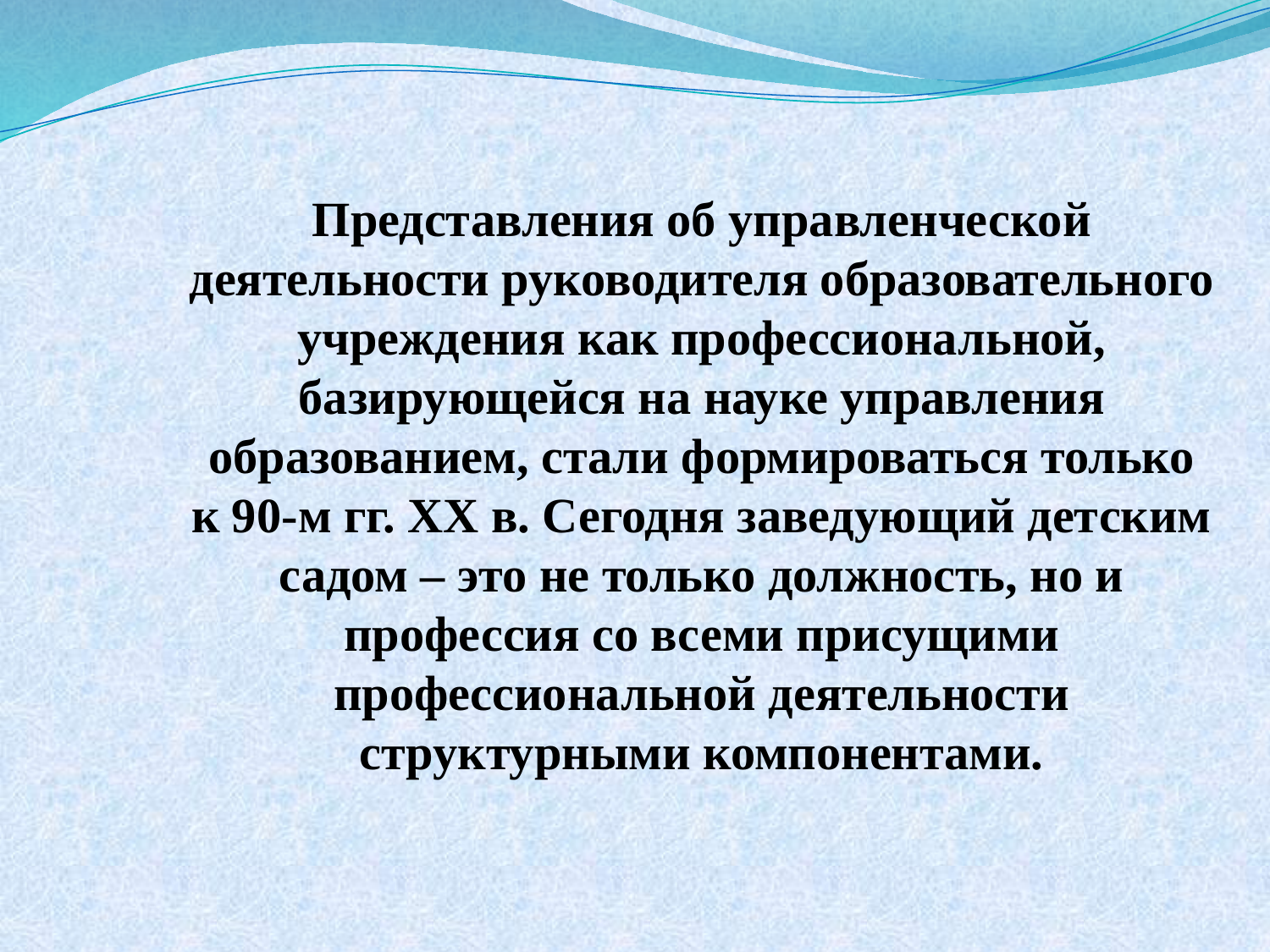

# Представления об управленческой деятельности руководителя образовательного учреждения как профессиональной, базирующейся на науке управления образованием, стали формироваться только к 90-м гг. XX в. Сегодня заведующий детским садом – это не только должность, но и профессия со всеми присущими профессиональной деятельности структурными компонентами.